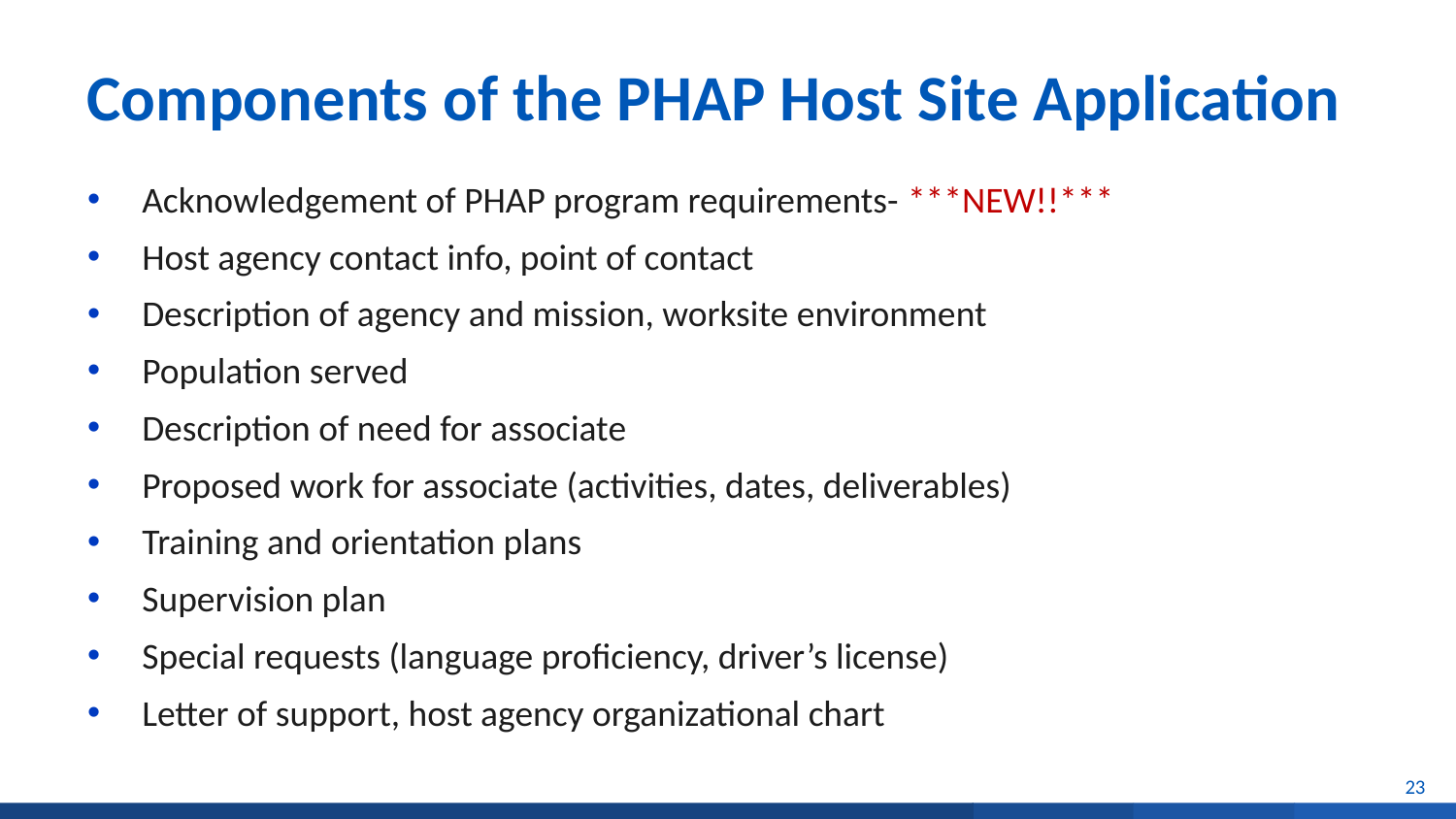

# Components of the PHAP Host Site Application
Acknowledgement of PHAP program requirements- ***NEW!!***
Host agency contact info, point of contact
Description of agency and mission, worksite environment
Population served
Description of need for associate
Proposed work for associate (activities, dates, deliverables)
Training and orientation plans
Supervision plan
Special requests (language proficiency, driver’s license)
Letter of support, host agency organizational chart
23